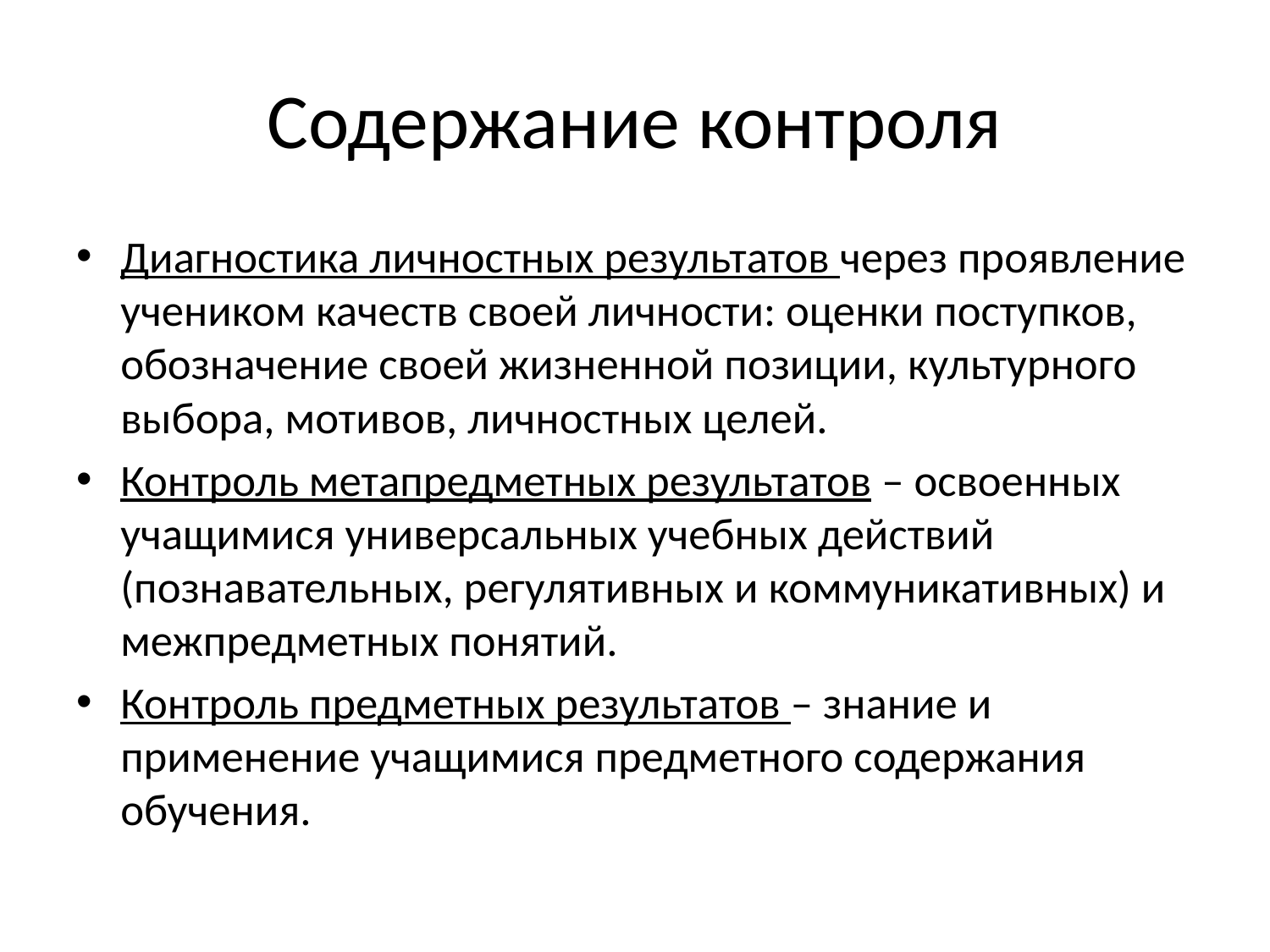

# Содержание контроля
Диагностика личностных результатов через проявление учеником качеств своей личности: оценки поступков, обозначение своей жизненной позиции, культурного выбора, мотивов, личностных целей.
Контроль метапредметных результатов – освоенных учащимися универсальных учебных действий (познавательных, регулятивных и коммуникативных) и межпредметных понятий.
Контроль предметных результатов – знание и применение учащимися предметного содержания обучения.